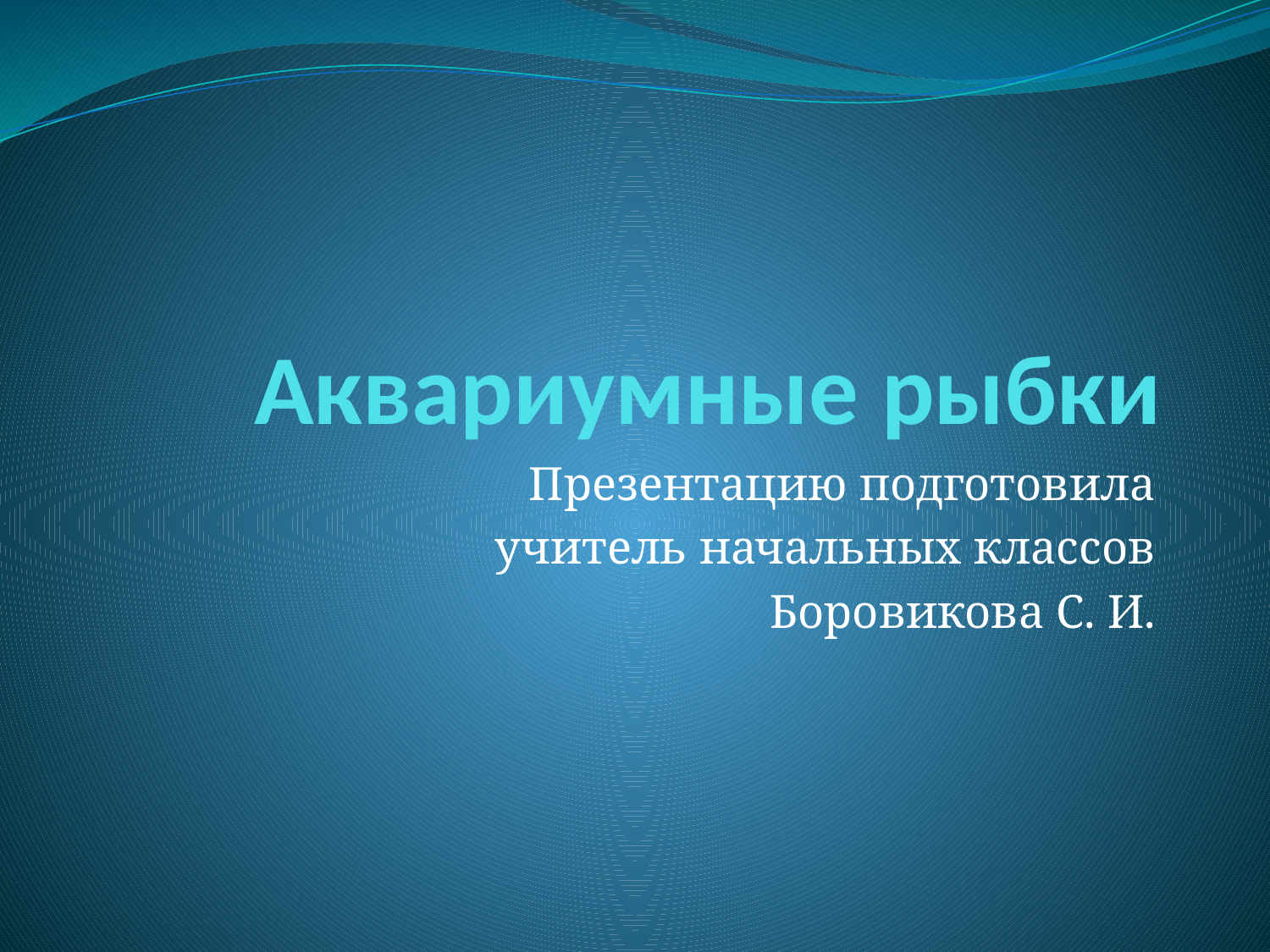

# Аквариумные рыбки
Презентацию подготовила
учитель начальных классов
Боровикова С. И.